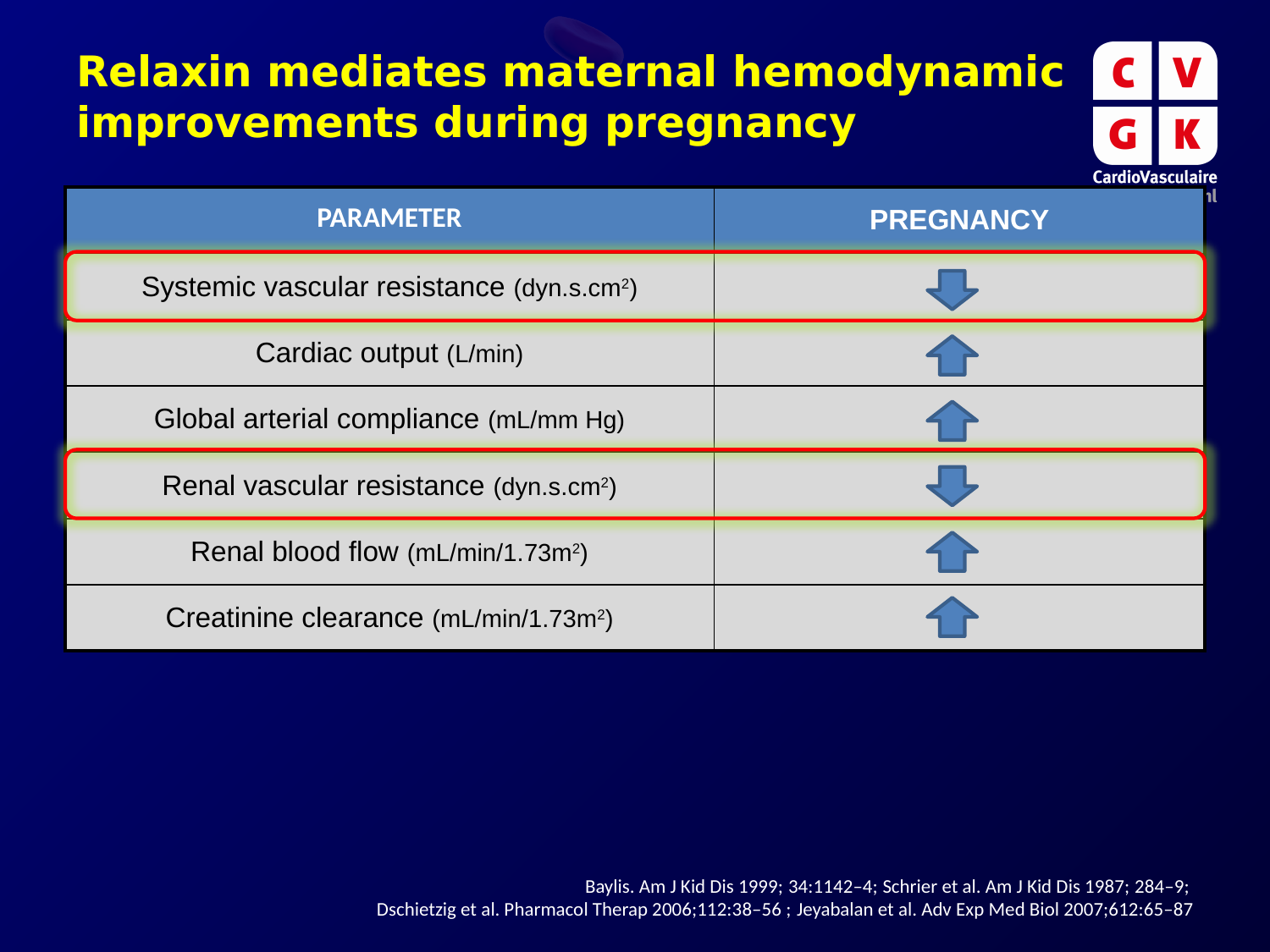

# Relaxin mediates maternal hemodynamic improvements during pregnancy
| PARAMETER | PREGNANCY |
| --- | --- |
| Systemic vascular resistance (dyn.s.cm2) |  |
| Cardiac output (L/min) |  |
| Global arterial compliance (mL/mm Hg) |  |
| Renal vascular resistance (dyn.s.cm2) |  |
| Renal blood flow (mL/min/1.73m2) |  |
| Creatinine clearance (mL/min/1.73m2) |  |
Onset of hemodynamic changes coincident with relaxin elevation during 1st trimester of pregnancy; similar but smaller changes observed during the luteal phase of menstrual cycle
The beneficial effects of relaxin see in pregnancy may be beneficial in acute heart failure

Baylis. Am J Kid Dis 1999; 34:1142–4; Schrier et al. Am J Kid Dis 1987; 284–9;
Dschietzig et al. Pharmacol Therap 2006;112:38–56 ; Jeyabalan et al. Adv Exp Med Biol 2007;612:65–87